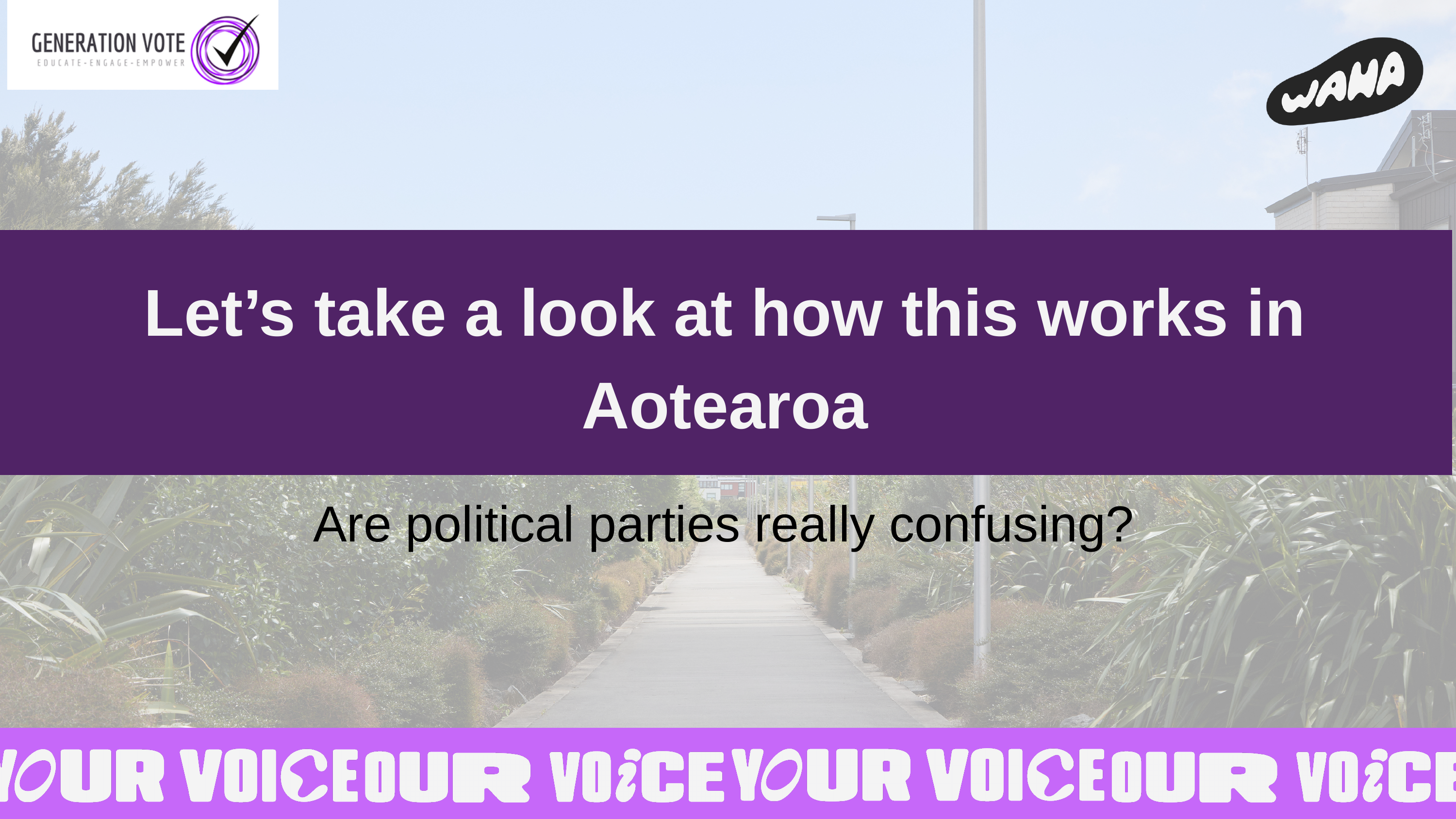

Let’s take a look at how this works in Aotearoa
Are political parties really confusing?